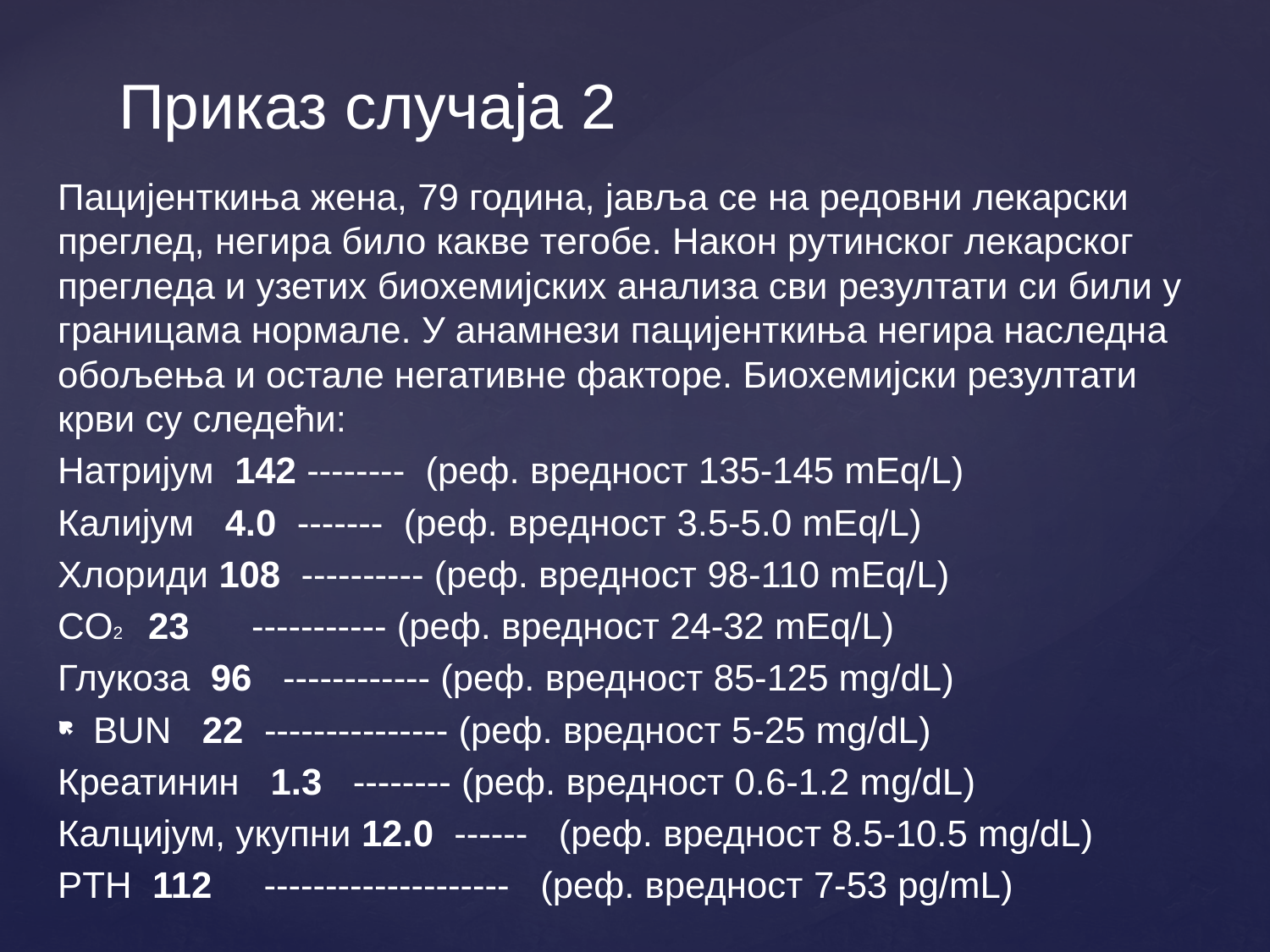

# Приказ случаја 2
Пацијенткиња жена, 79 година, јавља се на редовни лекарски преглед, негира било какве тегобе. Након рутинског лекарског прегледа и узетих биохемијских анализа сви резултати си били у границама нормале. У анамнези пацијенткиња негира наследна обољења и остале негативне факторе. Биохемијски резултати крви су следећи:
Натријум  142 --------  (реф. вредност 135-145 mEq/L)
Калијум   4.0  -------  (реф. вредност 3.5-5.0 mEq/L)
Хлориди 108  ---------- (реф. вредност 98-110 mEq/L)
CO2   23      ----------- (реф. вредност 24-32 mEq/L)
Глукоза  96   ------------ (реф. вредност 85-125 mg/dL)
BUN   22  --------------- (реф. вредност 5-25 mg/dL)
Креатинин   1.3   -------- (реф. вредност 0.6-1.2 mg/dL)
Калцијум, укупни 12.0  ------   (реф. вредност 8.5-10.5 mg/dL)
PTH  112     --------------------   (реф. вредност 7-53 pg/mL)